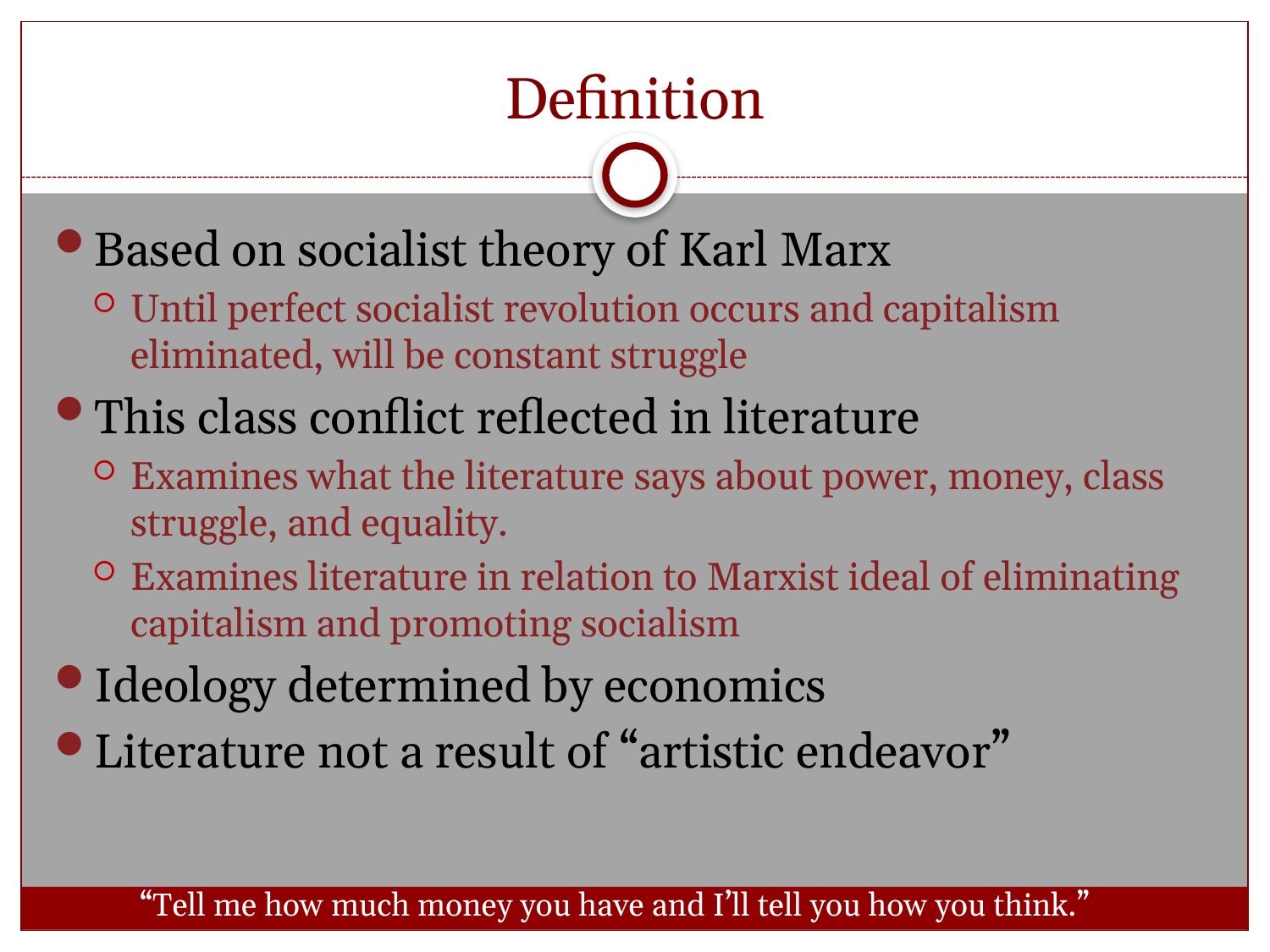

# Definition
Based on socialist theory of Karl Marx
Until perfect socialist revolution occurs and capitalism eliminated, will be constant struggle
This class conflict reflected in literature
Examines what the literature says about power, money, class struggle, and equality.
Examines literature in relation to Marxist ideal of eliminating capitalism and promoting socialism
Ideology determined by economics
Literature not a result of “artistic endeavor”

“Tell me how much money you have and I’ll tell you how you think.”